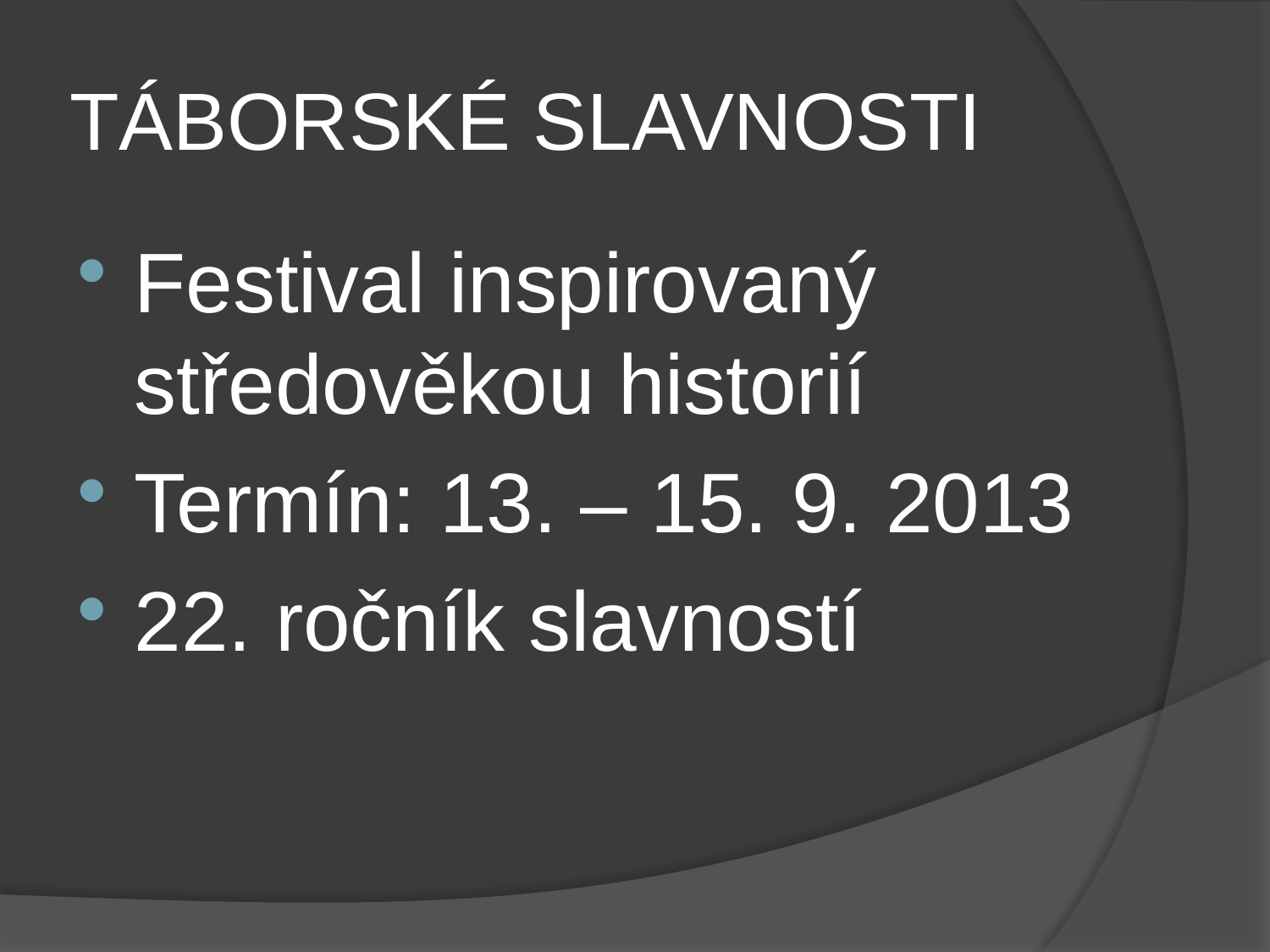

# TÁBORSKÉ SLAVNOSTI
Festival inspirovaný středověkou historií
Termín: 13. – 15. 9. 2013
22. ročník slavností